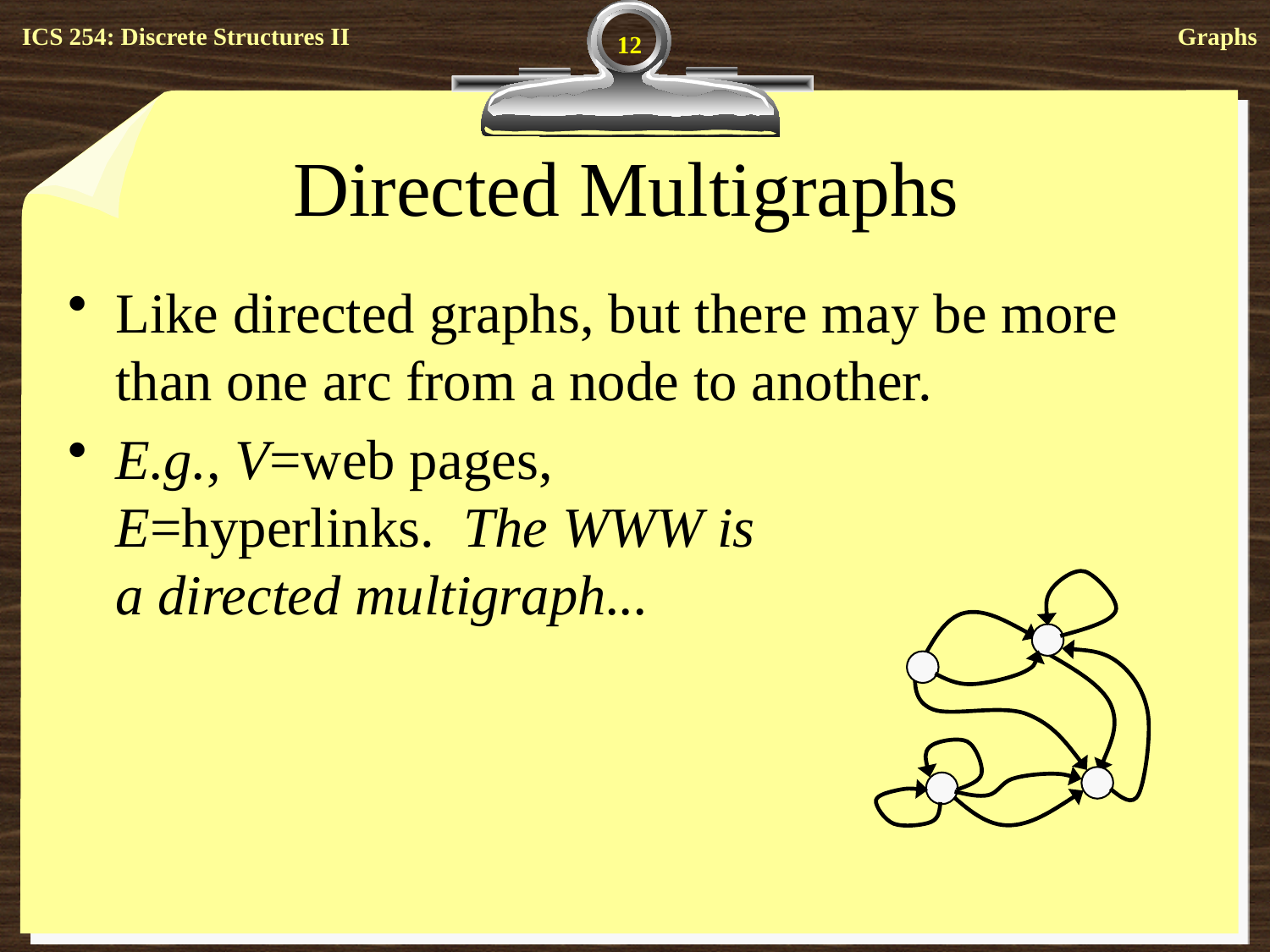

12
# Directed Multigraphs
Like directed graphs, but there may be more than one arc from a node to another.
E.g., V=web pages,
E=hyperlinks.  The WWW is
a directed multigraph...